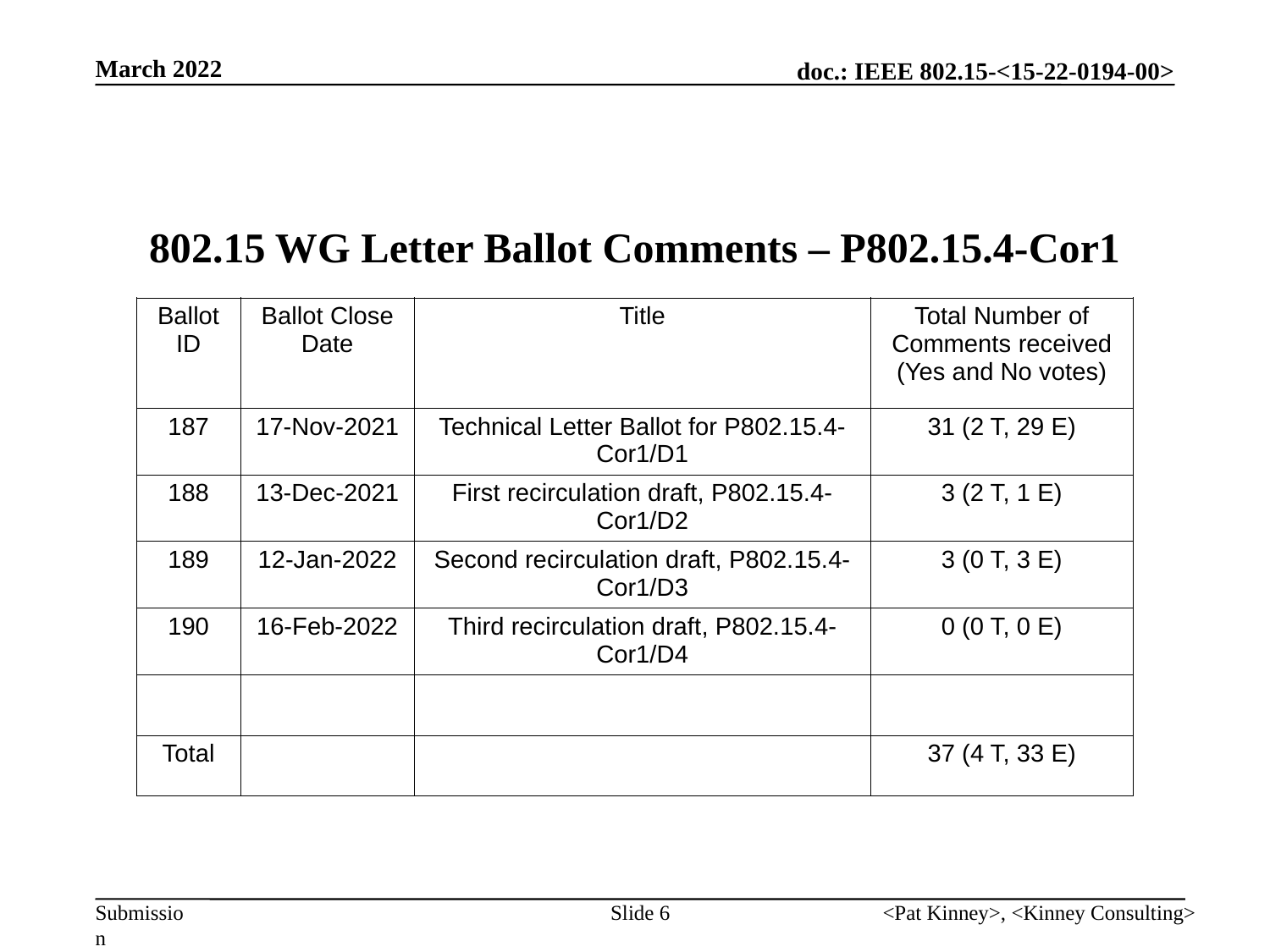

March 2022
802.15 WG Letter Ballot Comments – P802.15.4-Cor1
| Ballot ID | Ballot Close Date | Title | Total Number of Comments received (Yes and No votes) |
| --- | --- | --- | --- |
| 187 | 17-Nov-2021 | Technical Letter Ballot for P802.15.4-Cor1/D1 | 31 (2 T, 29 E) |
| 188 | 13-Dec-2021 | First recirculation draft, P802.15.4-Cor1/D2 | 3 (2 T, 1 E) |
| 189 | 12-Jan-2022 | Second recirculation draft, P802.15.4-Cor1/D3 | 3 (0 T, 3 E) |
| 190 | 16-Feb-2022 | Third recirculation draft, P802.15.4-Cor1/D4 | 0 (0 T, 0 E) |
|  |  |  |  |
| Total |  |  | 37 (4 T, 33 E) |
Slide 6
<Pat Kinney>, <Kinney Consulting>